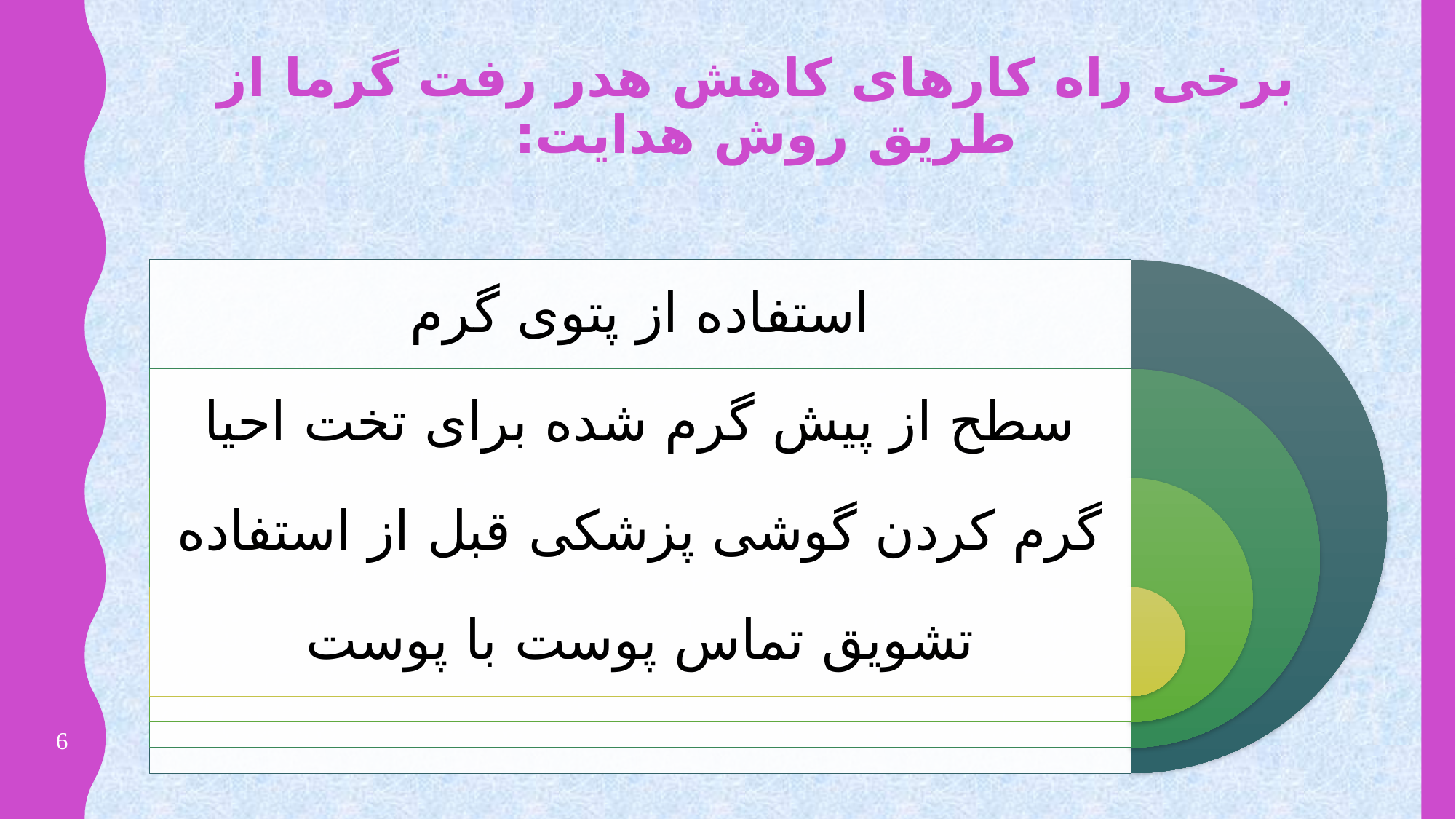

# برخی راه کارهای کاهش هدر رفت گرما از طریق روش هدایت:
استفاده از پتوی گرم
سطح از پیش گرم شده برای تخت احیا
گرم کردن گوشی پزشکی قبل از استفاده
تشویق تماس پوست با پوست
6